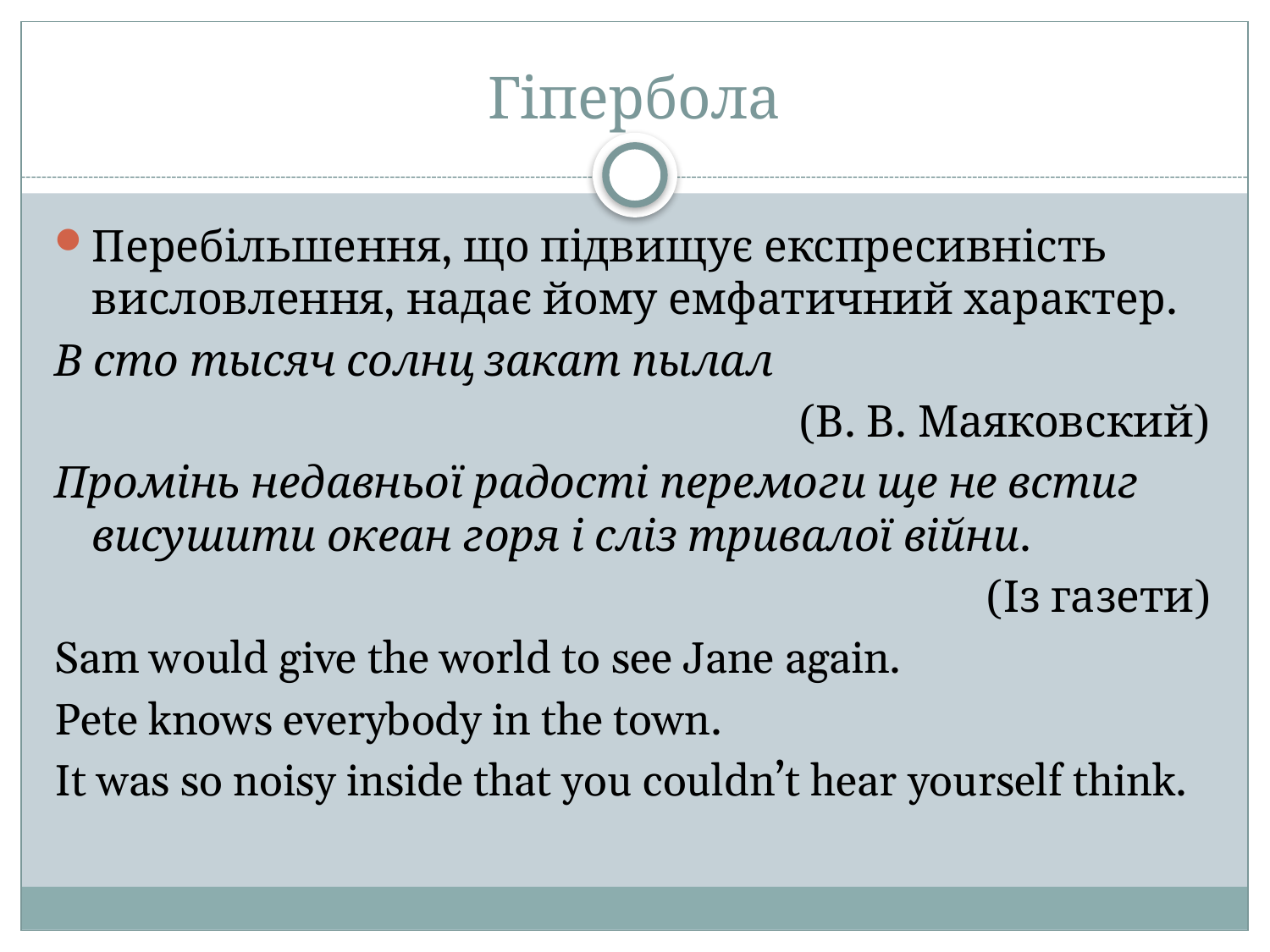

# Гіпербола
Перебільшення, що підвищує експресивність висловлення, надає йому емфатичний характер.
В сто тысяч солнц закат пылал
(В. В. Маяковский)
Промінь недавньої радості перемоги ще не встиг висушити океан горя і сліз тривалої війни.
(Із газети)
Sam would give the world to see Jane again.
Pete knows everybody in the town.
It was so noisy inside that you couldn’t hear yourself think.